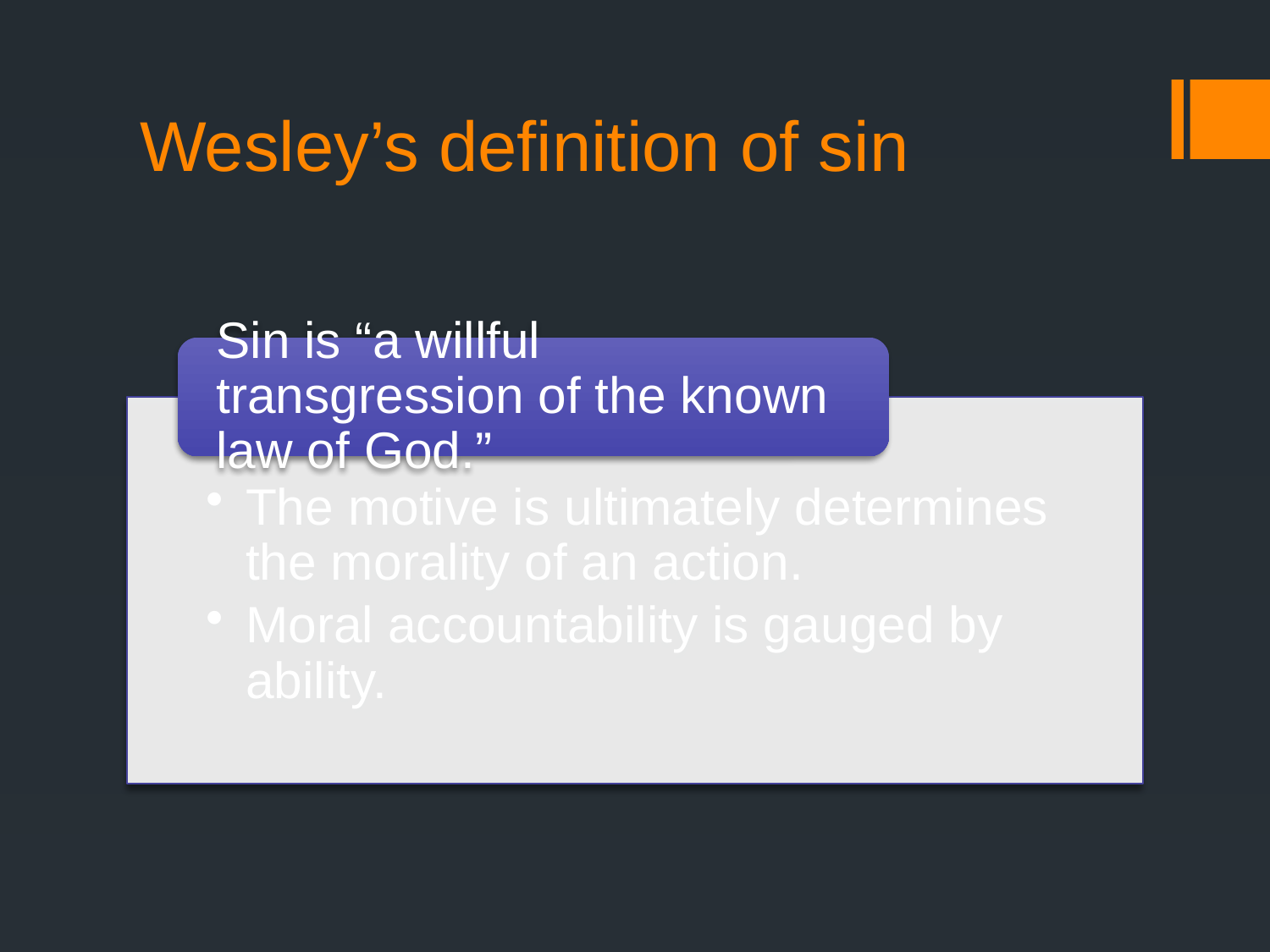

# Wesley’s definition of sin
The motive is ultimately determines the morality of an action.
Moral accountability is gauged by ability.
Sin is “a willful transgression of the known law of God.”